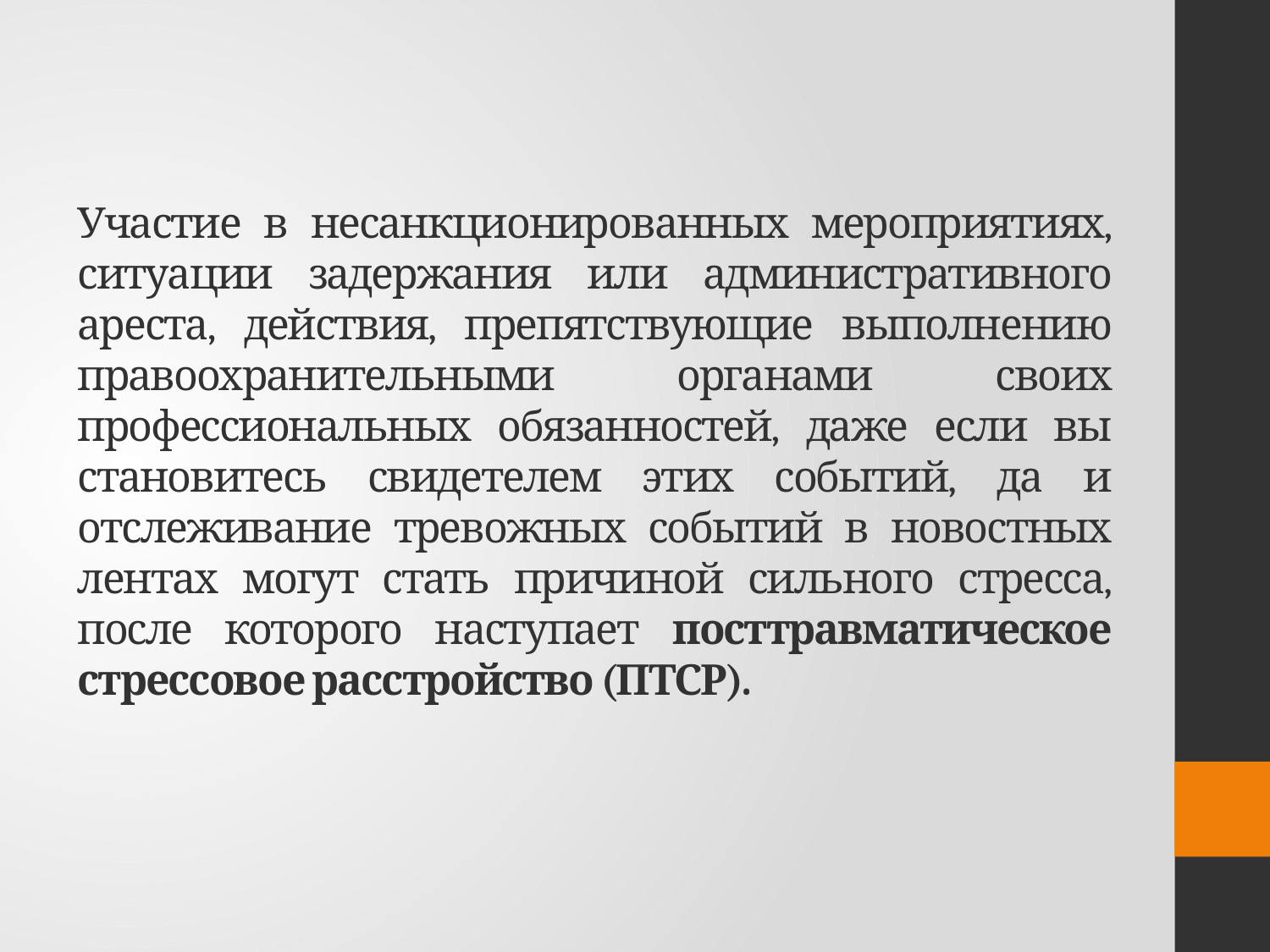

# Участие в несанкционированных мероприятиях, ситуации задержания или административного ареста, действия, препятствующие выполнению правоохранительными органами своих профессиональных обязанностей, даже если вы становитесь свидетелем этих событий, да и отслеживание тревожных событий в новостных лентах могут стать причиной сильного стресса, после которого наступает посттравматическое стрессовое расстройство (ПТСР).